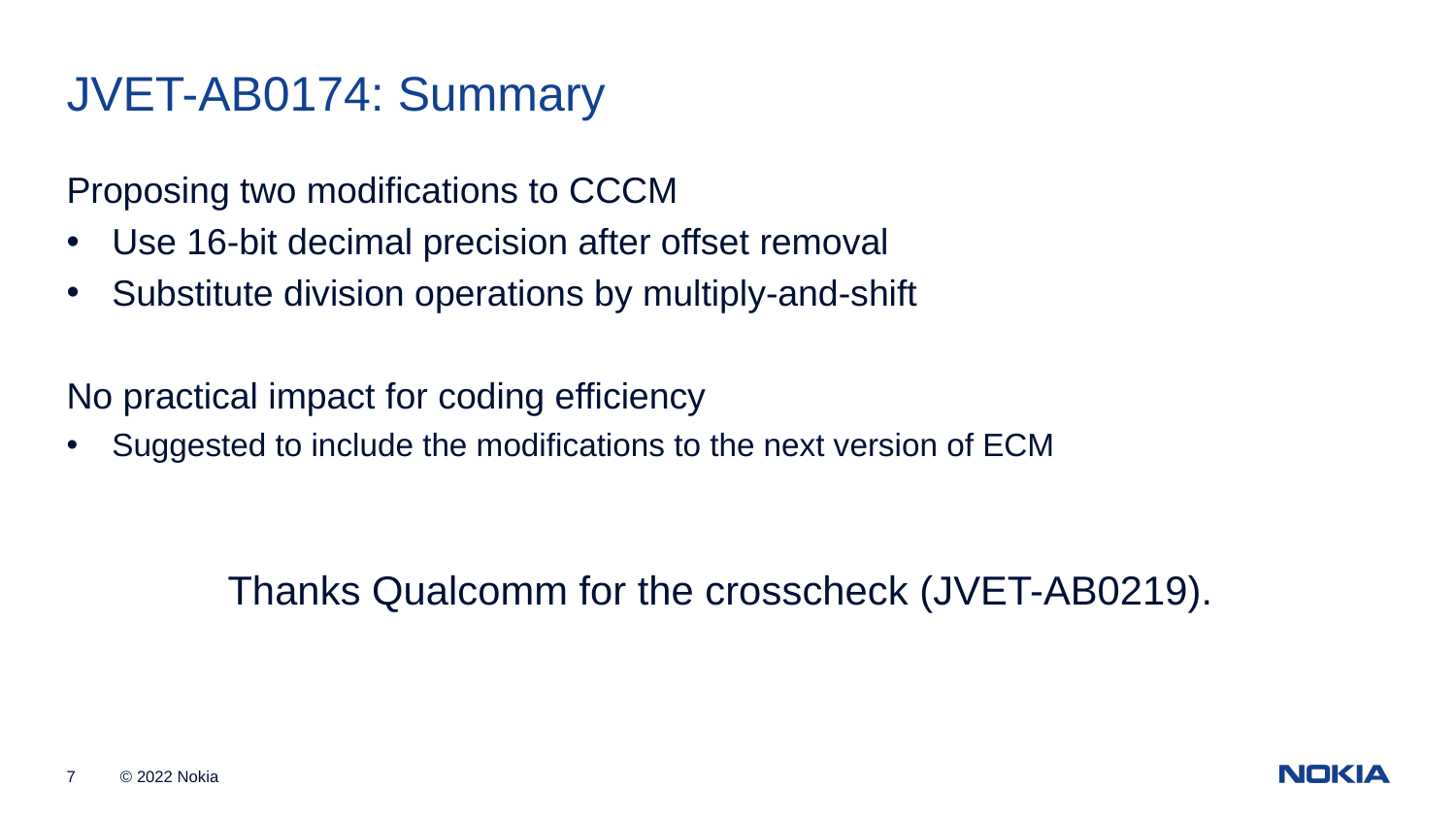

JVET-AB0174: Summary
Proposing two modifications to CCCM
Use 16-bit decimal precision after offset removal
Substitute division operations by multiply-and-shift

No practical impact for coding efficiency
Suggested to include the modifications to the next version of ECM

Thanks Qualcomm for the crosscheck (JVET-AB0219).